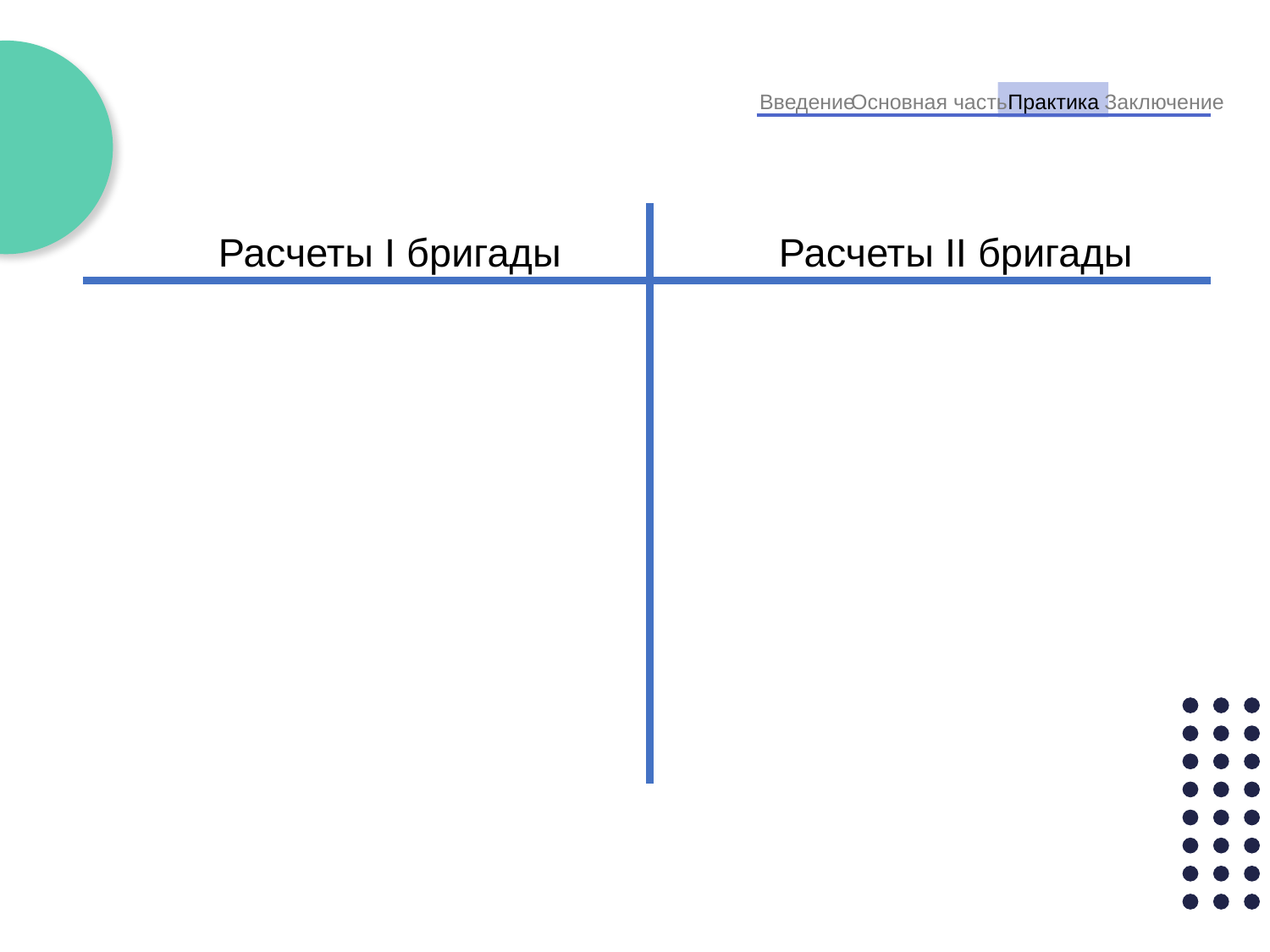

Введение
Основная часть
Практика
Заключение
Расчеты II бригады
Расчеты I бригады